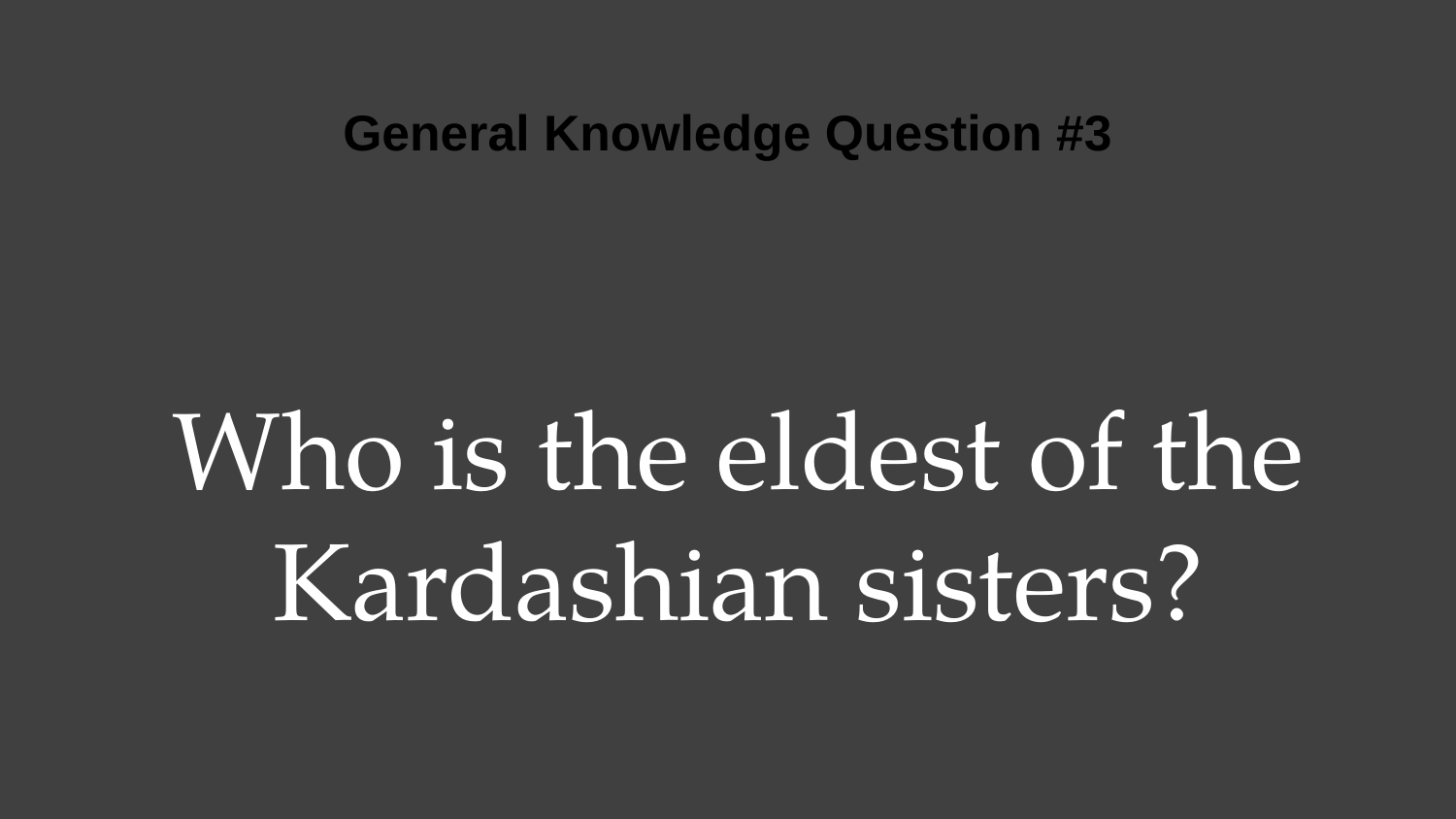

# General Knowledge Question #3
Who is the eldest of the Kardashian sisters?